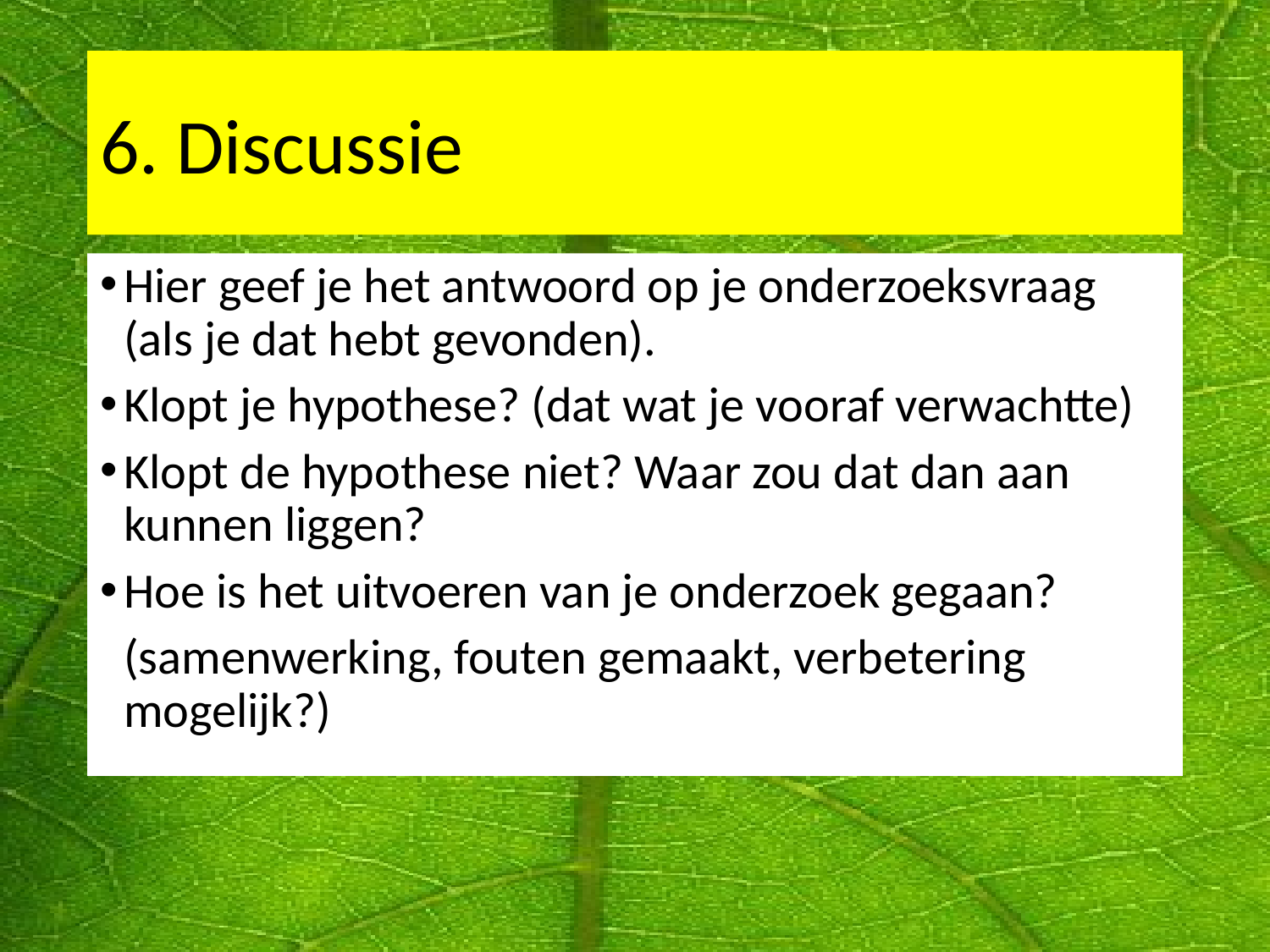

# 6. Discussie
Hier geef je het antwoord op je onderzoeksvraag (als je dat hebt gevonden).
Klopt je hypothese? (dat wat je vooraf verwachtte)
Klopt de hypothese niet? Waar zou dat dan aan kunnen liggen?
Hoe is het uitvoeren van je onderzoek gegaan?
	(samenwerking, fouten gemaakt, verbetering mogelijk?)